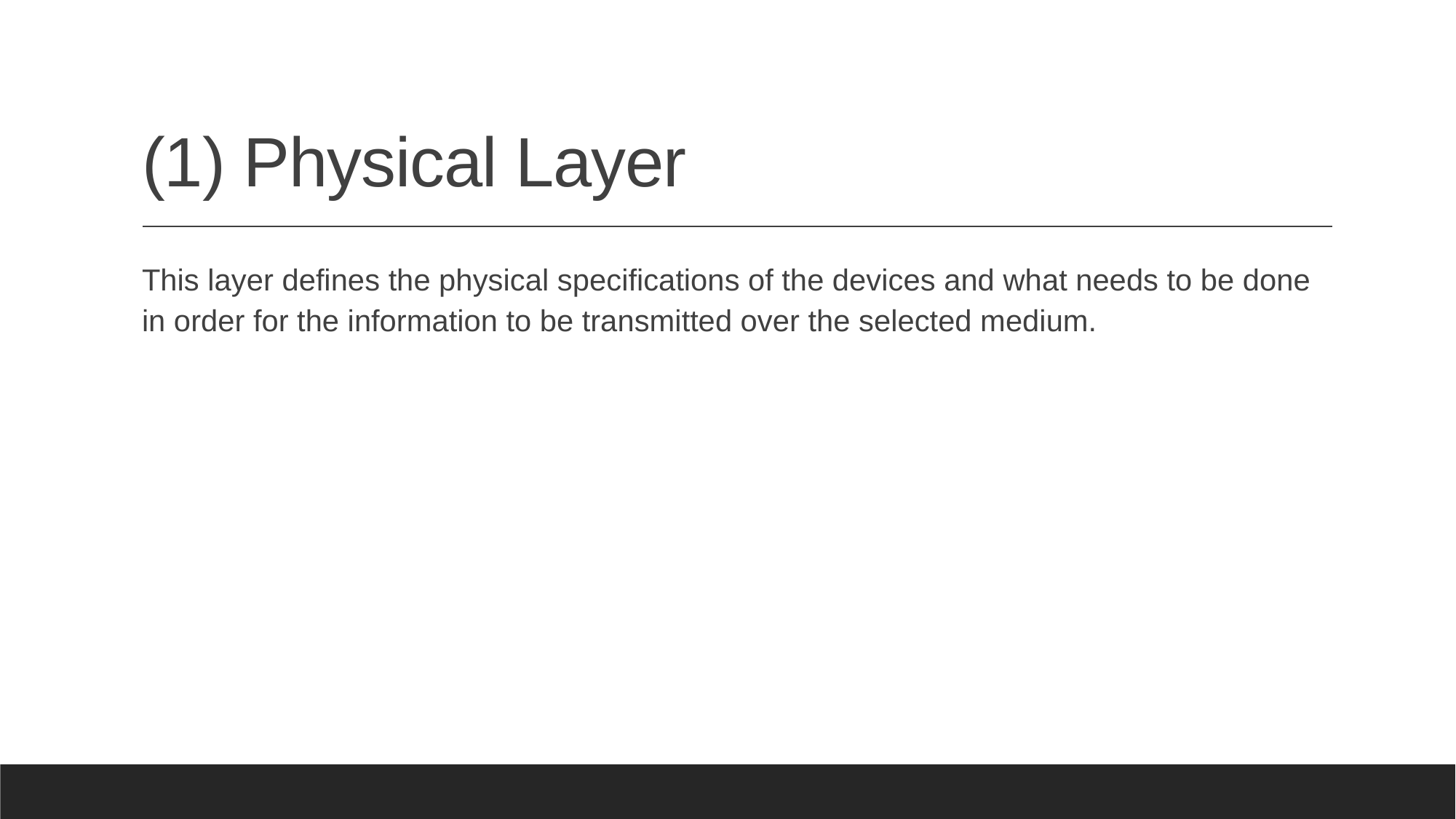

# (1) Physical Layer
This layer defines the physical specifications of the devices and what needs to be done in order for the information to be transmitted over the selected medium.